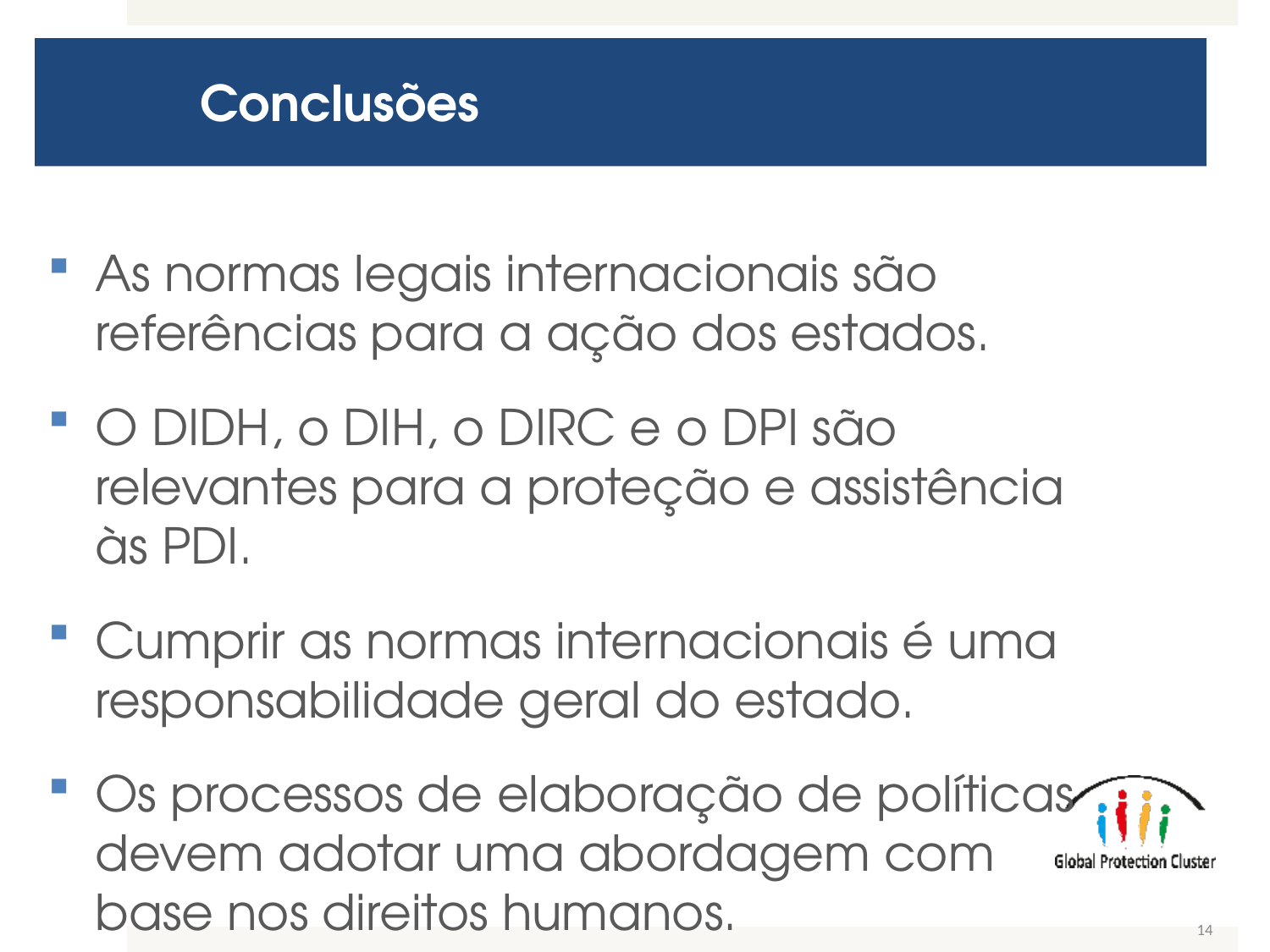

# Conclusões
As normas legais internacionais são referências para a ação dos estados.
O DIDH, o DIH, o DIRC e o DPI são relevantes para a proteção e assistência às PDI.
Cumprir as normas internacionais é uma responsabilidade geral do estado.
Os processos de elaboração de políticas devem adotar uma abordagem com base nos direitos humanos.